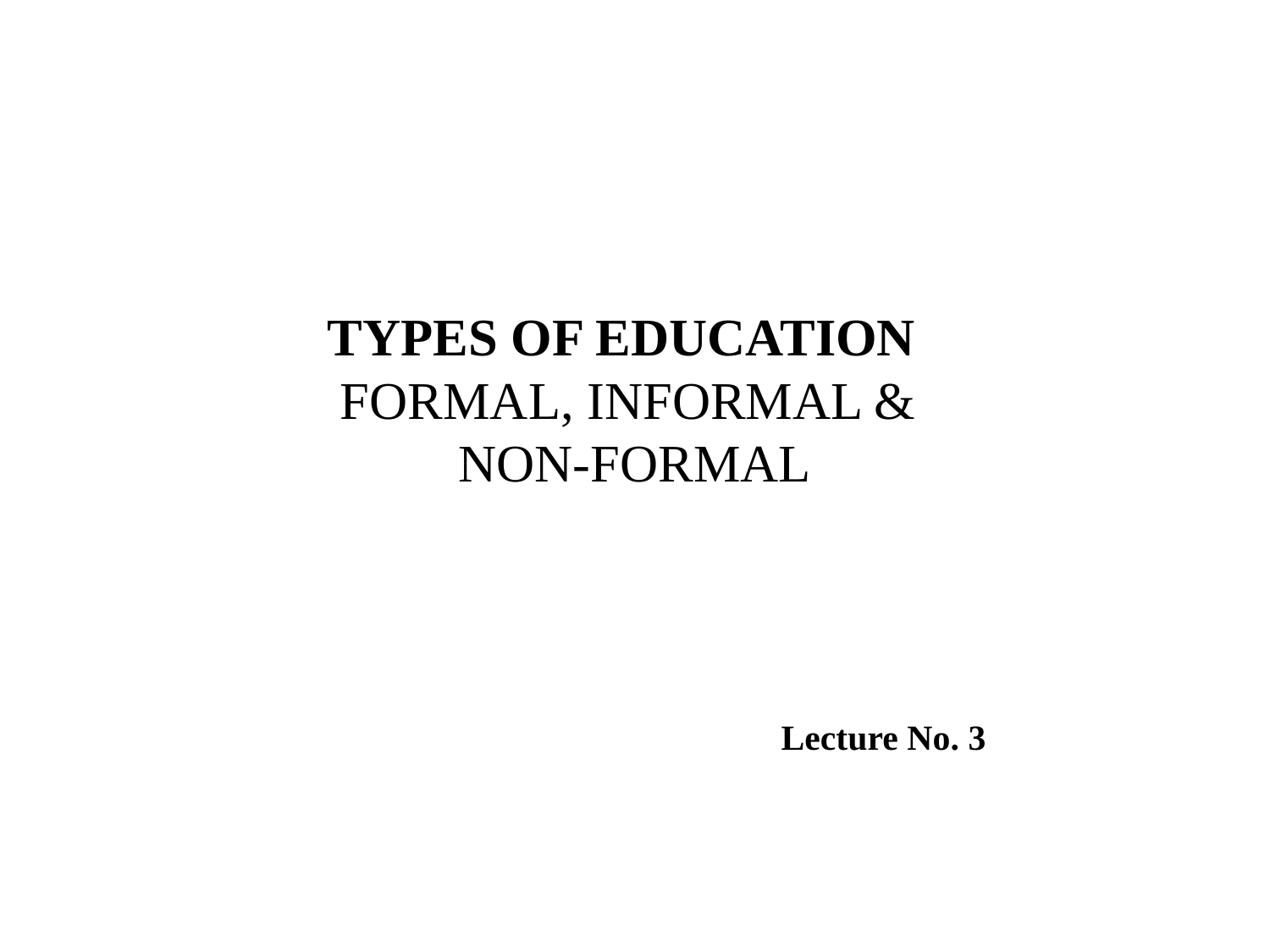

# TYPES OF EDUCATION FORMAL, INFORMAL & NON-FORMAL
Lecture No. 3